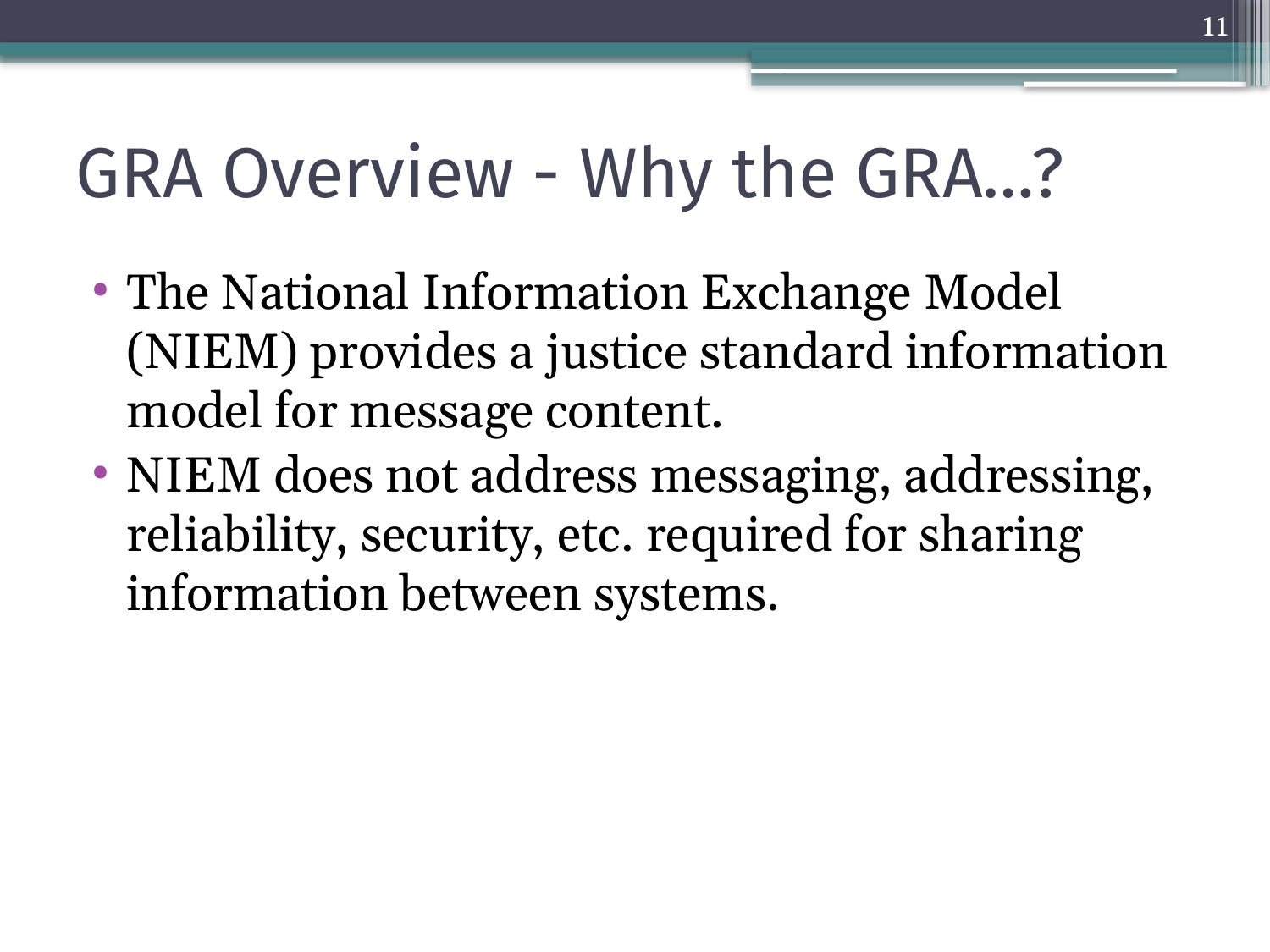

11
# GRA Overview - Why the GRA…?
The National Information Exchange Model (NIEM) provides a justice standard information model for message content.
NIEM does not address messaging, addressing, reliability, security, etc. required for sharing information between systems.